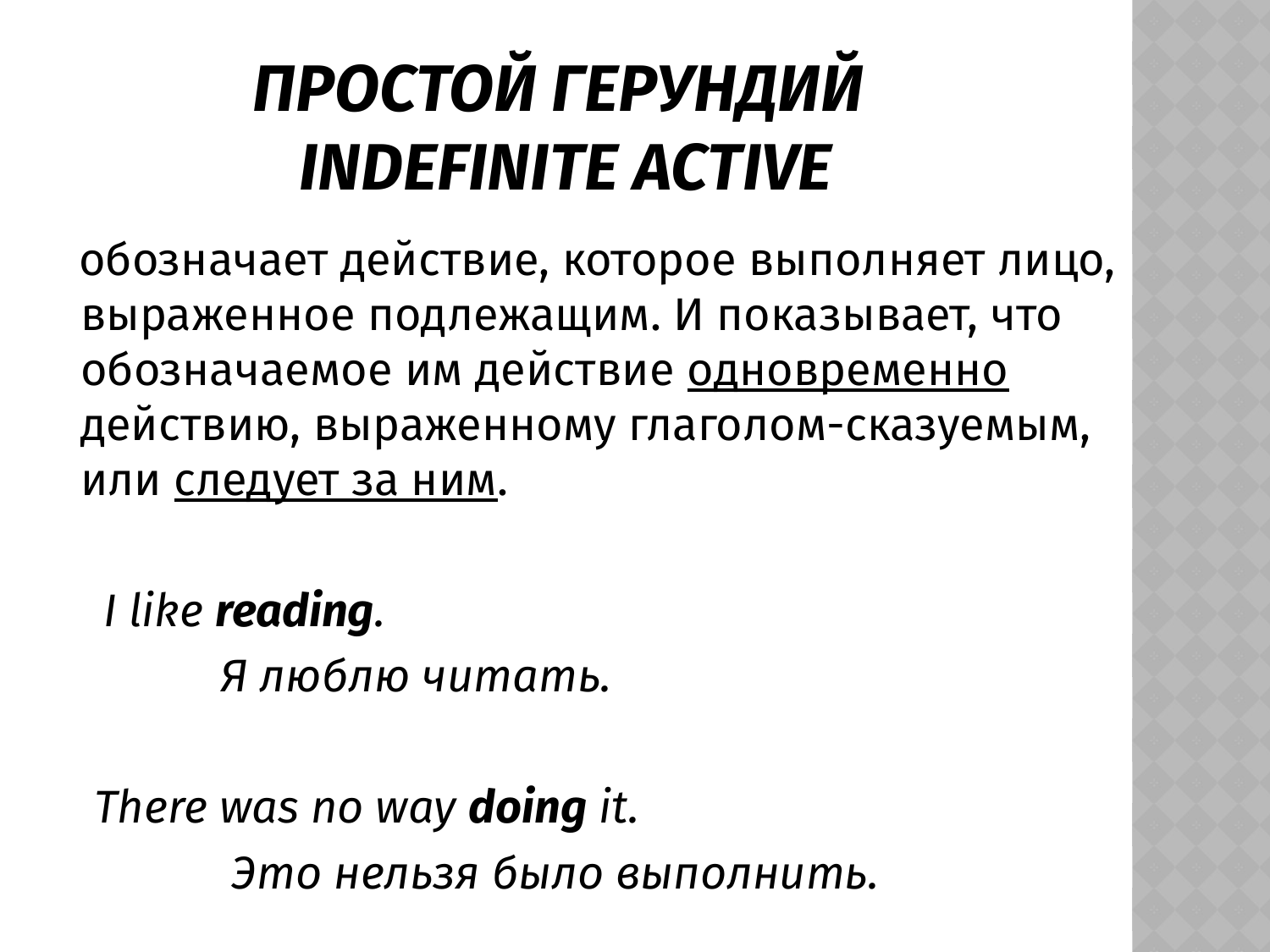

# Простой герундий Indefinite active
   обозначает действие, которое выполняет лицо, выраженное подлежащим. И показывает, что обозначаемое им действие одновременно действию, выраженному глаголом-сказуемым, или следует за ним.

     I like reading.
               Я люблю читать.

     There was no way doing it.
                Это нельзя было выполнить.